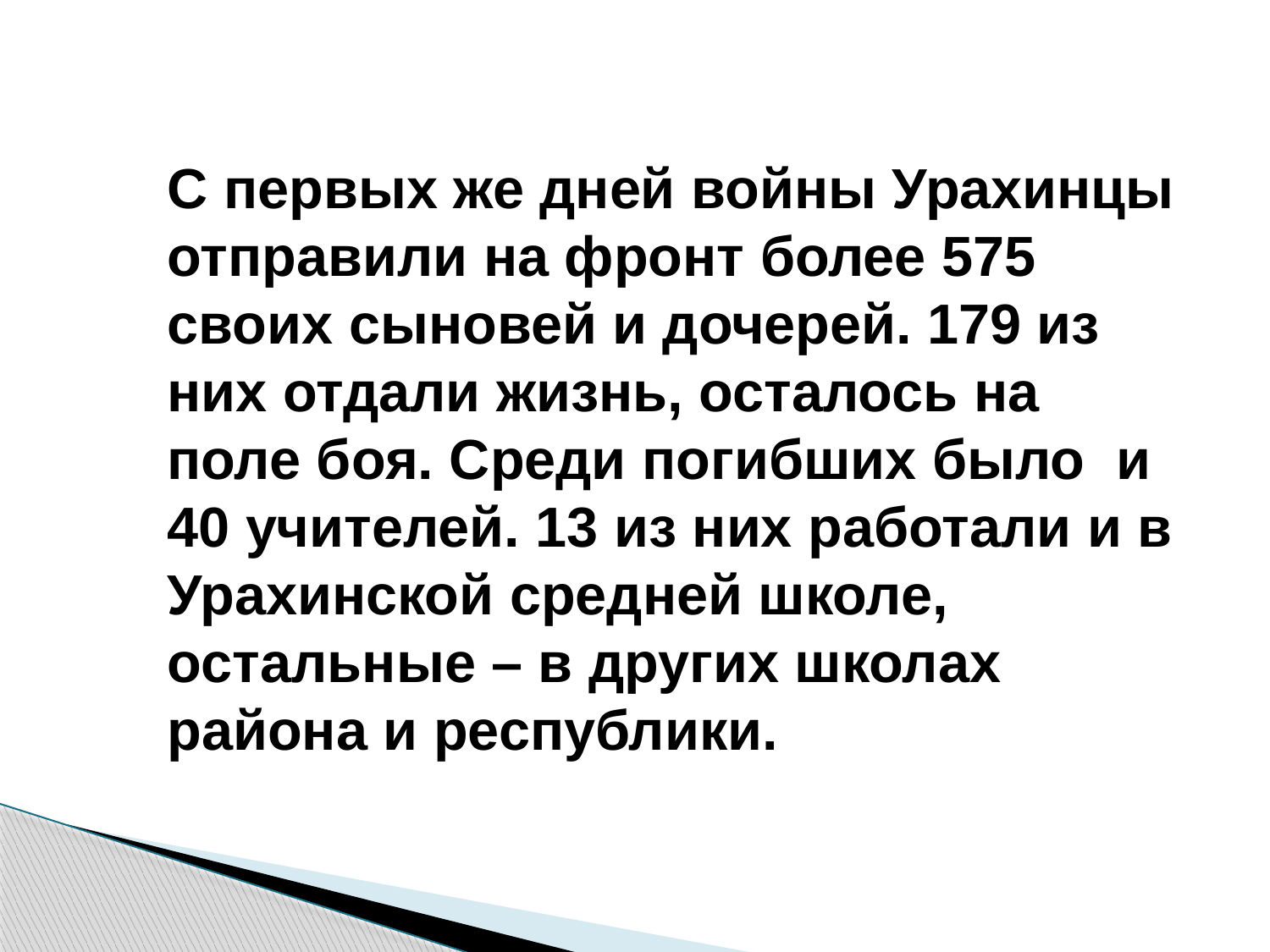

С первых же дней войны Урахинцы отправили на фронт более 575 своих сыновей и дочерей. 179 из них отдали жизнь, осталось на поле боя. Среди погибших было  и 40 учителей. 13 из них работали и в Урахинской средней школе, остальные – в других школах района и республики.